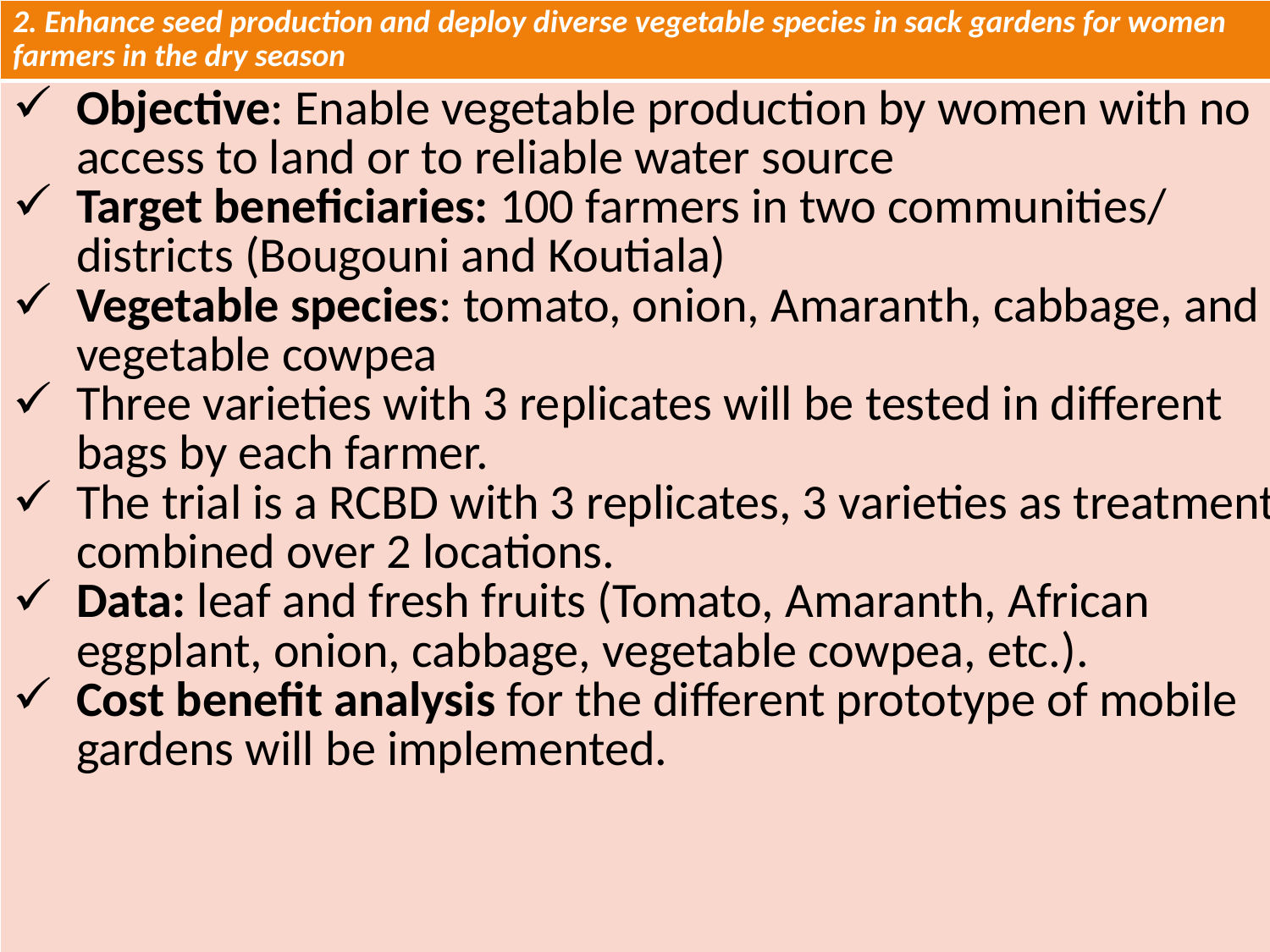

| 2. Enhance seed production and deploy diverse vegetable species in sack gardens for women farmers in the dry season |
| --- |
| Objective: Enable vegetable production by women with no access to land or to reliable water source Target beneficiaries: 100 farmers in two communities/ districts (Bougouni and Koutiala) Vegetable species: tomato, onion, Amaranth, cabbage, and vegetable cowpea Three varieties with 3 replicates will be tested in different bags by each farmer. The trial is a RCBD with 3 replicates, 3 varieties as treatments combined over 2 locations. Data: leaf and fresh fruits (Tomato, Amaranth, African eggplant, onion, cabbage, vegetable cowpea, etc.). Cost benefit analysis for the different prototype of mobile gardens will be implemented. |
|  |